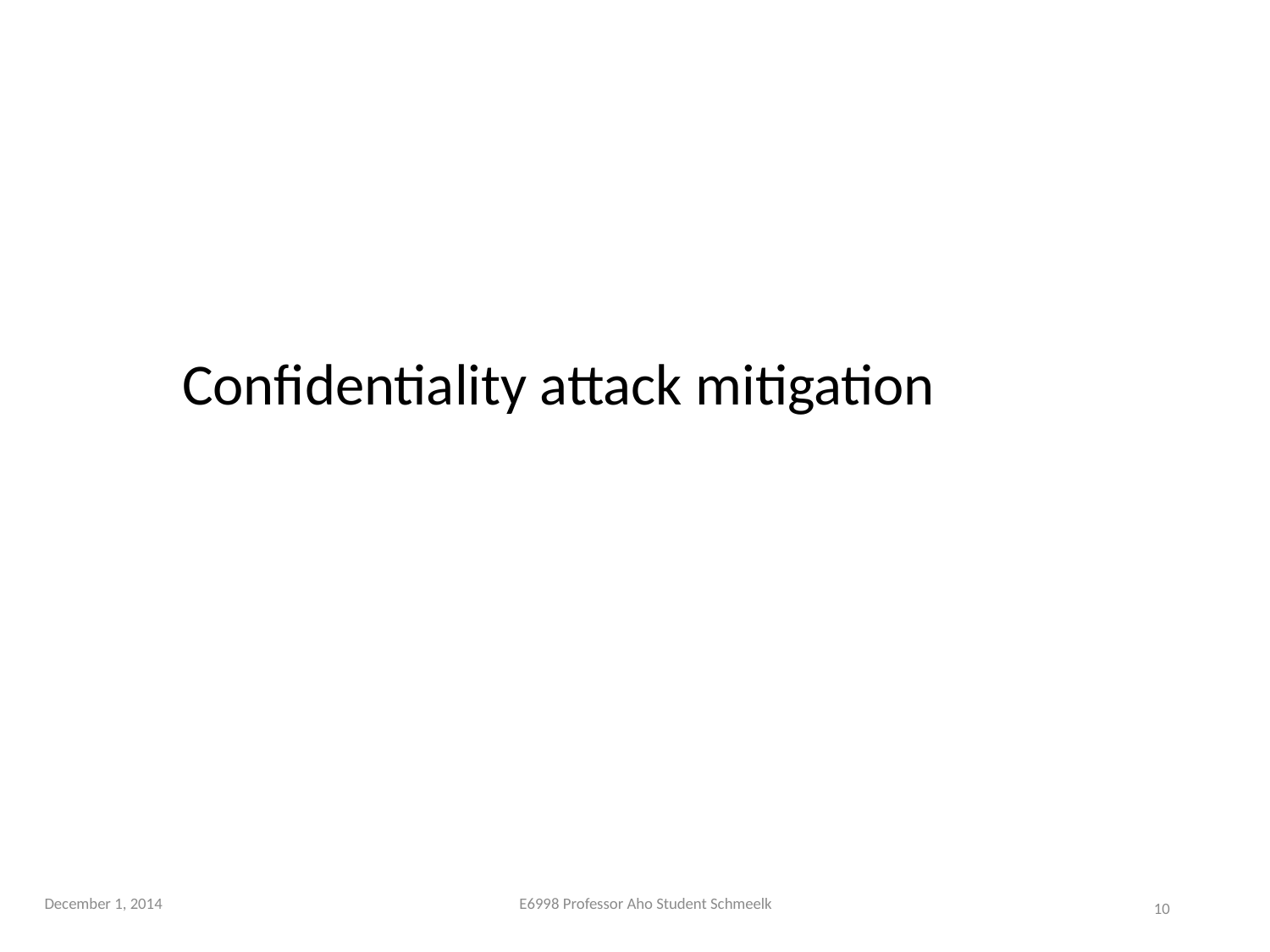

# Confidentiality attack mitigation
December 1, 2014
E6998 Professor Aho Student Schmeelk
10